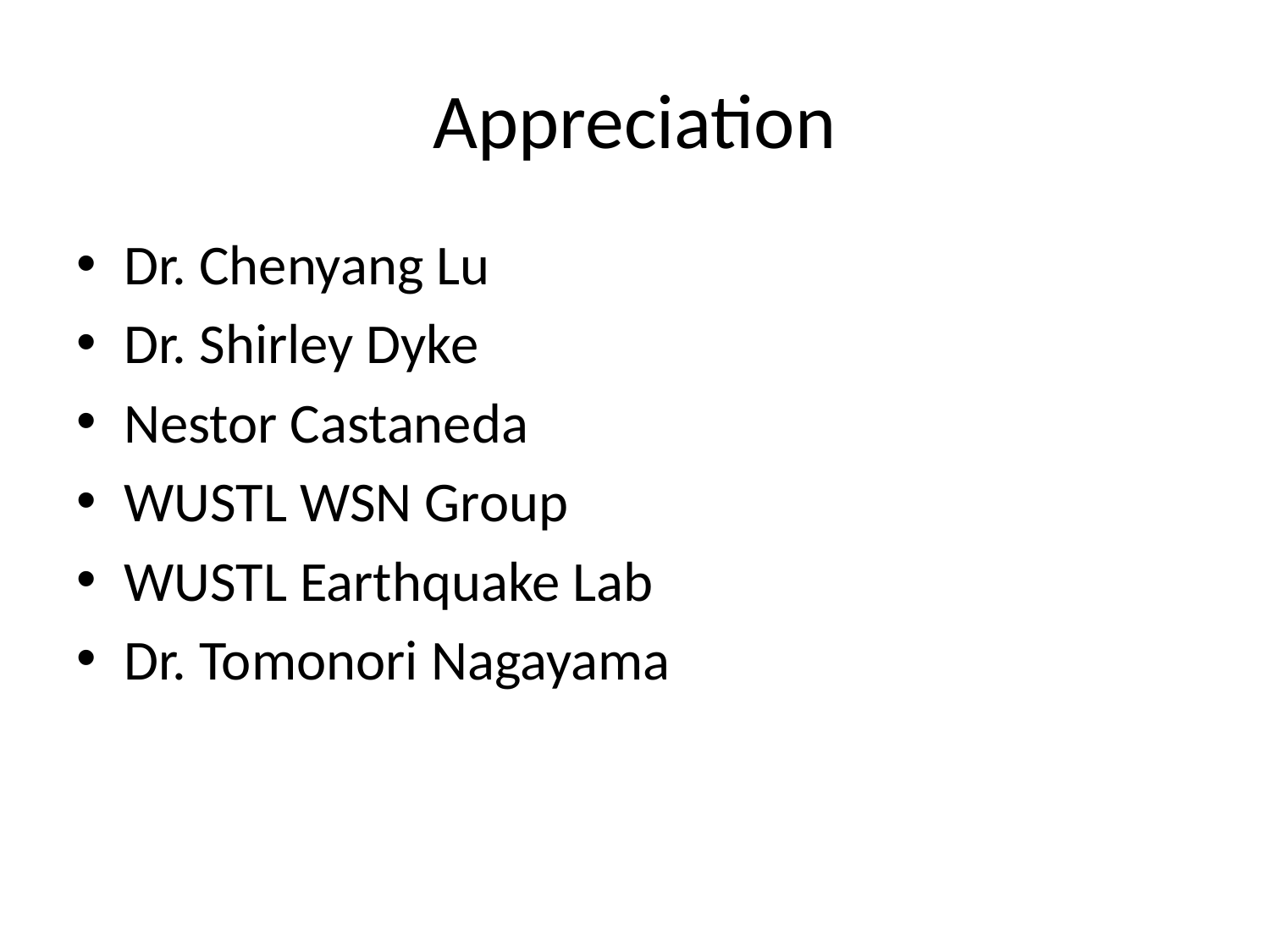

# Appreciation
Dr. Chenyang Lu
Dr. Shirley Dyke
Nestor Castaneda
WUSTL WSN Group
WUSTL Earthquake Lab
Dr. Tomonori Nagayama